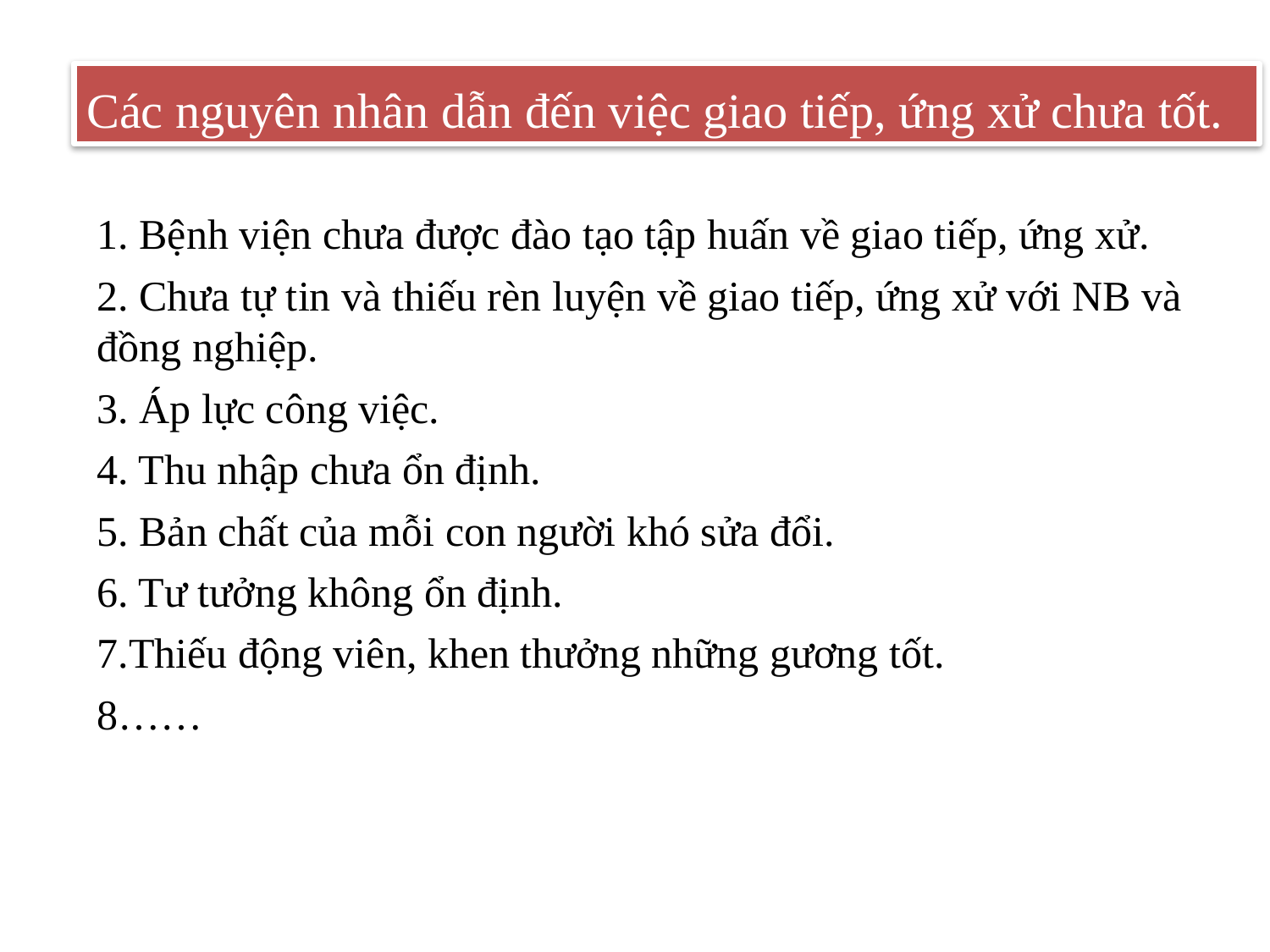

Các nguyên nhân dẫn đến việc giao tiếp, ứng xử chưa tốt.
1. Bệnh viện chưa được đào tạo tập huấn về giao tiếp, ứng xử.
2. Chưa tự tin và thiếu rèn luyện về giao tiếp, ứng xử với NB và đồng nghiệp.
3. Áp lực công việc.
4. Thu nhập chưa ổn định.
5. Bản chất của mỗi con người khó sửa đổi.
6. Tư tưởng không ổn định.
7.Thiếu động viên, khen thưởng những gương tốt.
8……